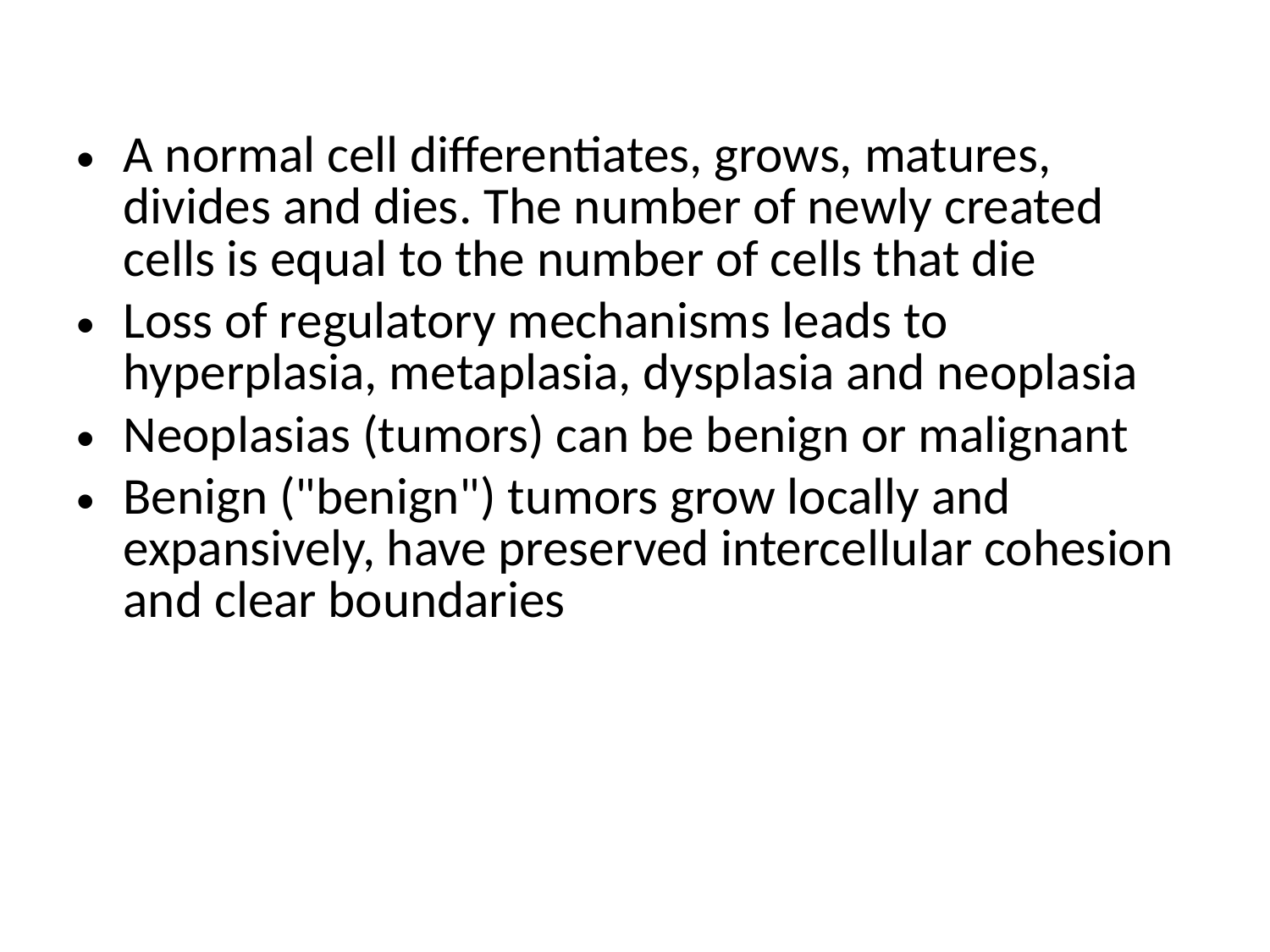

A normal cell differentiates, grows, matures, divides and dies. The number of newly created cells is equal to the number of cells that die
Loss of regulatory mechanisms leads to hyperplasia, metaplasia, dysplasia and neoplasia
Neoplasias (tumors) can be benign or malignant
Benign ("benign") tumors grow locally and expansively, have preserved intercellular cohesion and clear boundaries